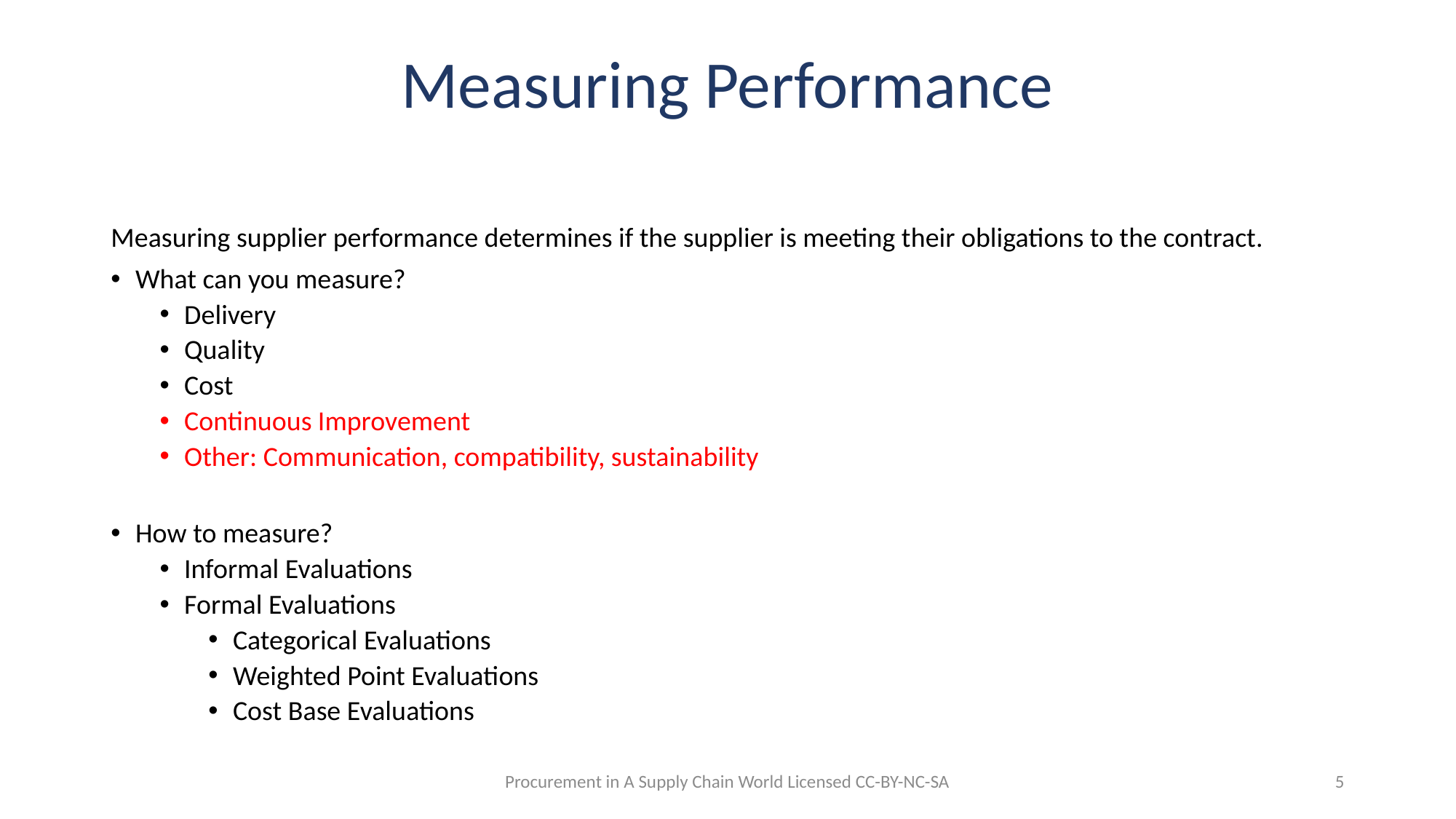

# Measuring Performance

Measuring supplier performance determines if the supplier is meeting their obligations to the contract.
What can you measure?
Delivery
Quality
Cost
Continuous Improvement
Other: Communication, compatibility, sustainability

How to measure?
Informal Evaluations
Formal Evaluations
Categorical Evaluations
Weighted Point Evaluations
Cost Base Evaluations

Procurement in A Supply Chain World Licensed CC-BY-NC-SA
5